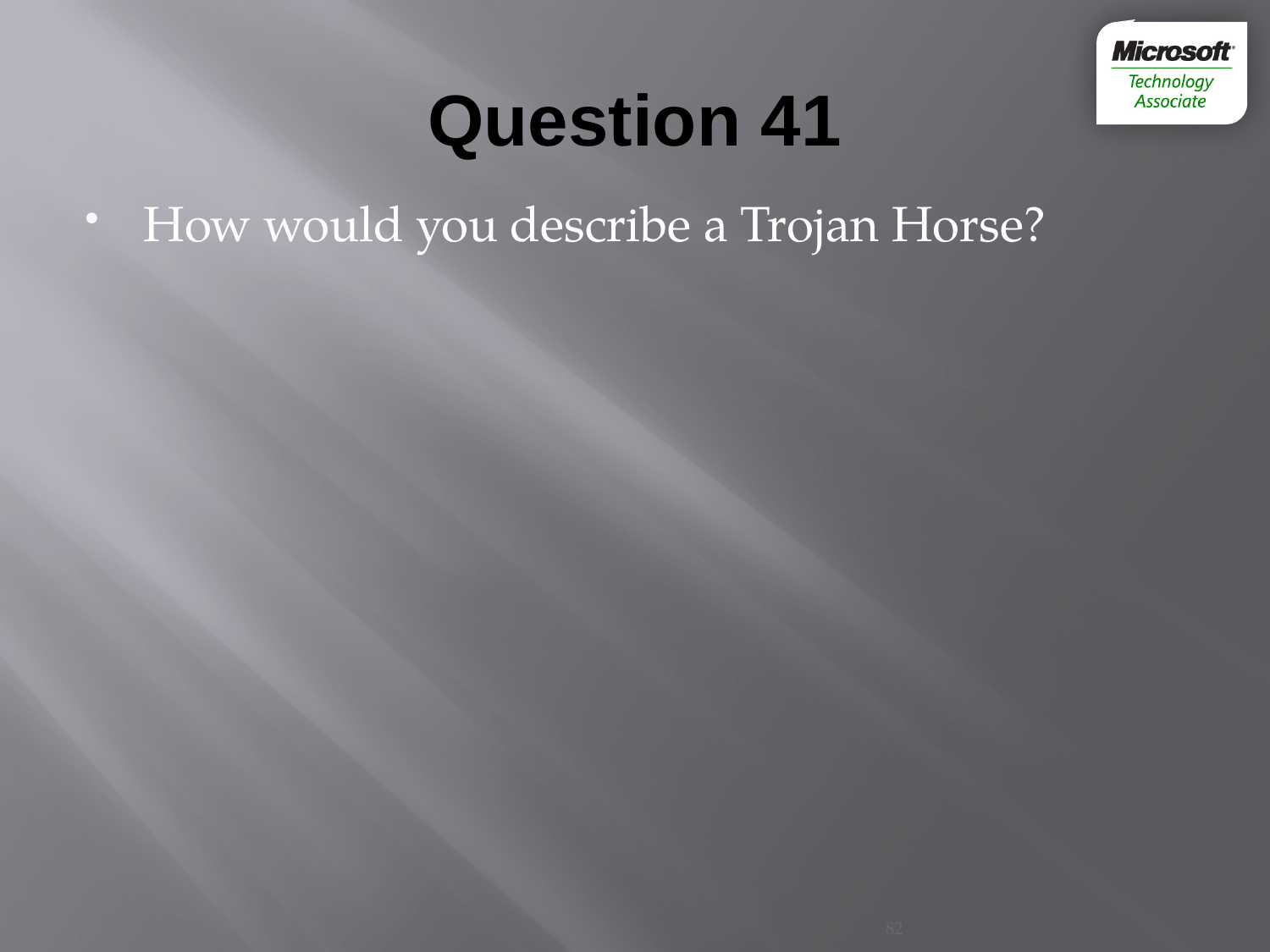

# Question 41
How would you describe a Trojan Horse?
82